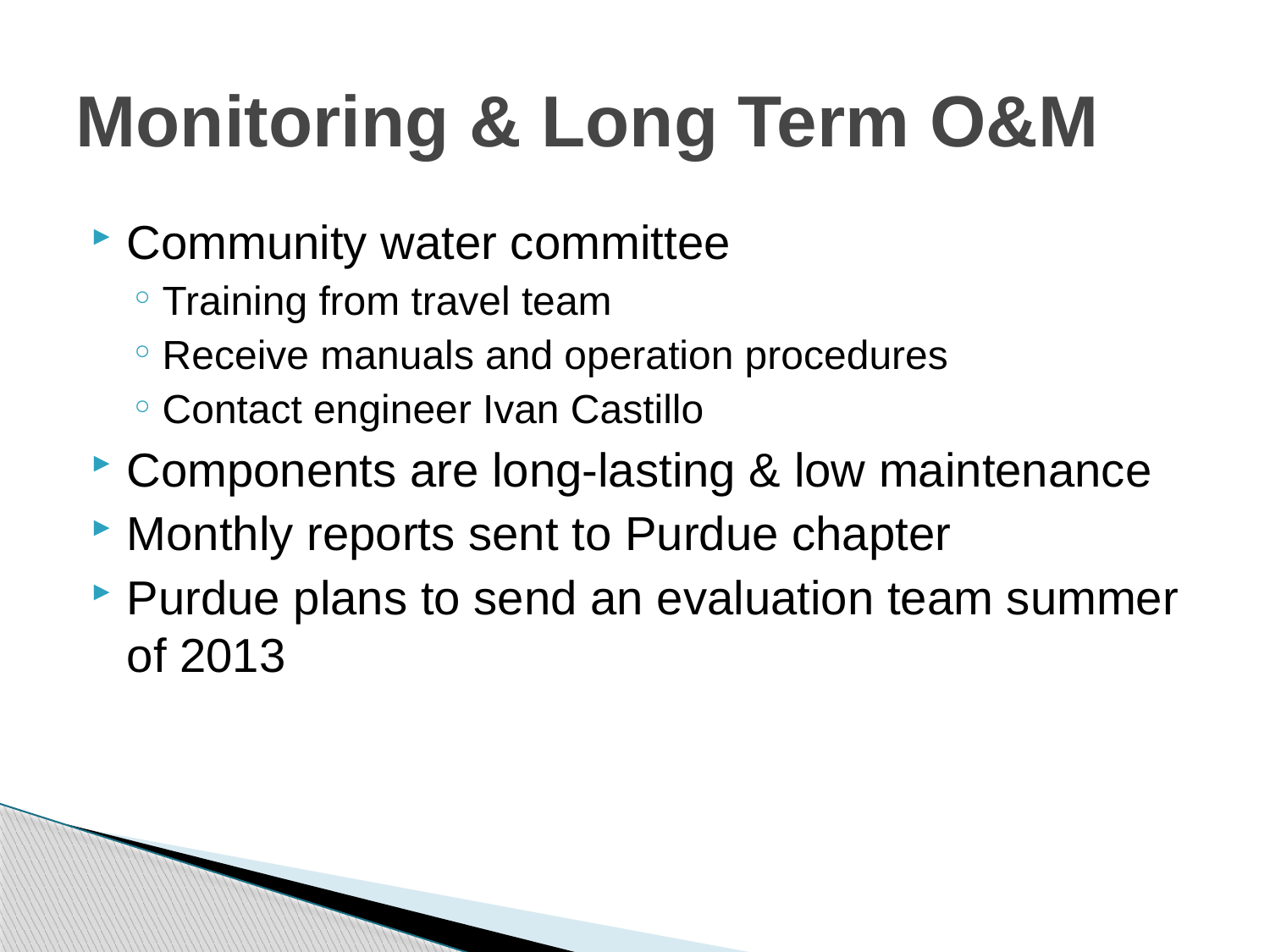

# Monitoring & Long Term O&M
Community water committee
Training from travel team
Receive manuals and operation procedures
Contact engineer Ivan Castillo
Components are long-lasting & low maintenance
Monthly reports sent to Purdue chapter
Purdue plans to send an evaluation team summer of 2013